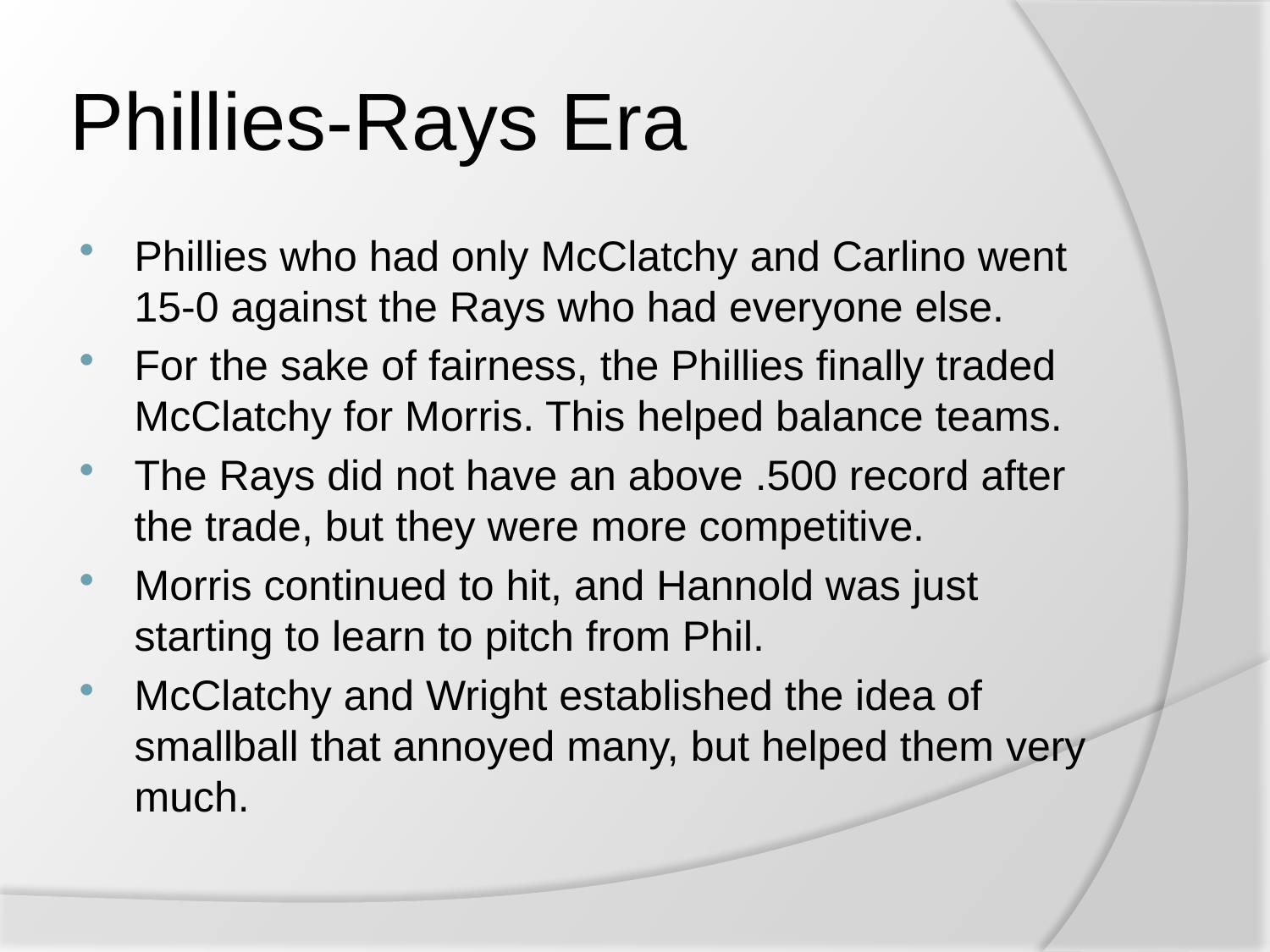

# Phillies-Rays Era
Phillies who had only McClatchy and Carlino went 15-0 against the Rays who had everyone else.
For the sake of fairness, the Phillies finally traded McClatchy for Morris. This helped balance teams.
The Rays did not have an above .500 record after the trade, but they were more competitive.
Morris continued to hit, and Hannold was just starting to learn to pitch from Phil.
McClatchy and Wright established the idea of smallball that annoyed many, but helped them very much.